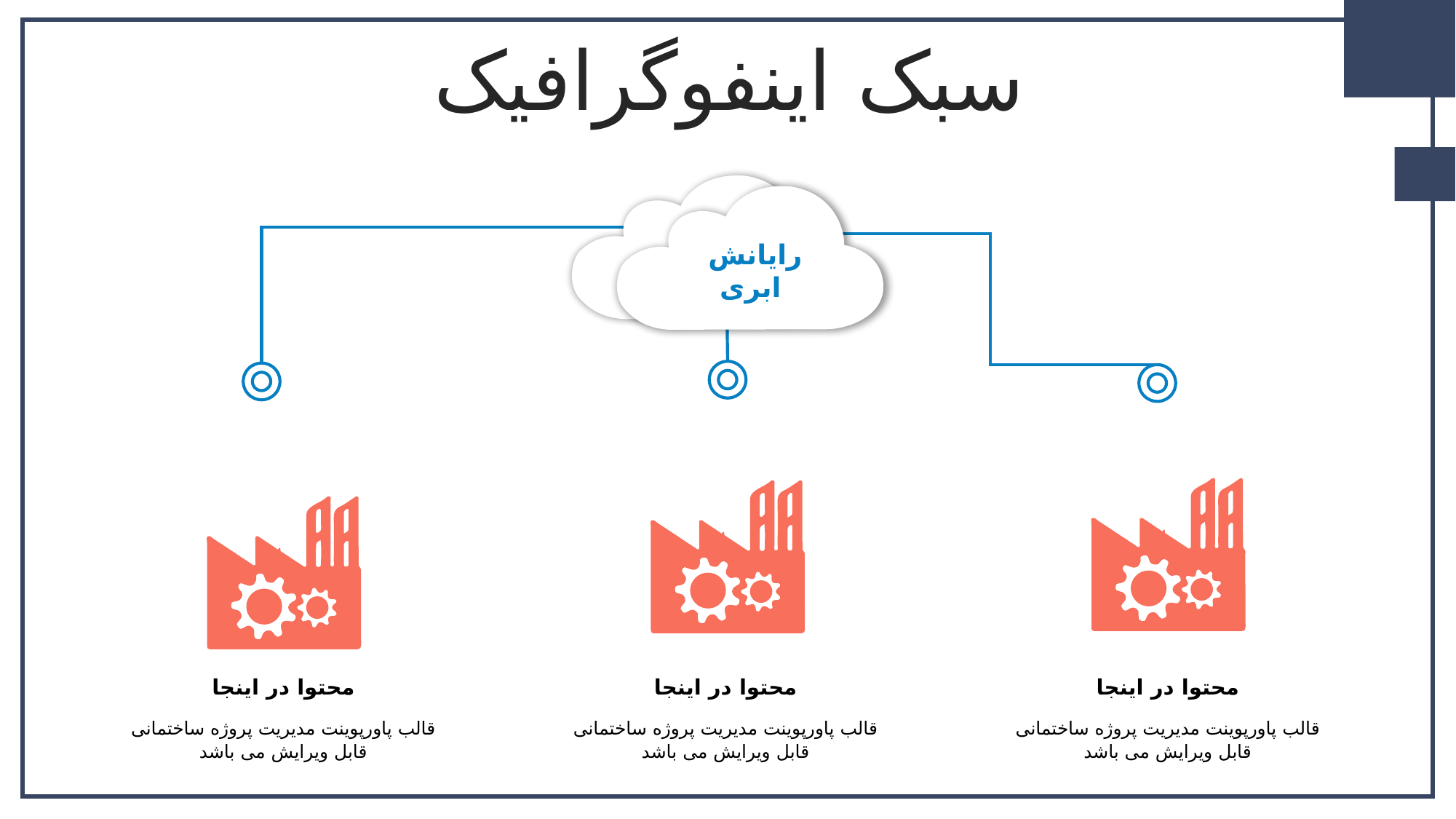

سبک اینفوگرافیک

رایانش
ابری

محتوا در اینجا
قالب پاورپوینت مدیریت پروژه ساختمانی قابل ویرایش می باشد
محتوا در اینجا
قالب پاورپوینت مدیریت پروژه ساختمانی قابل ویرایش می باشد
محتوا در اینجا
قالب پاورپوینت مدیریت پروژه ساختمانی قابل ویرایش می باشد